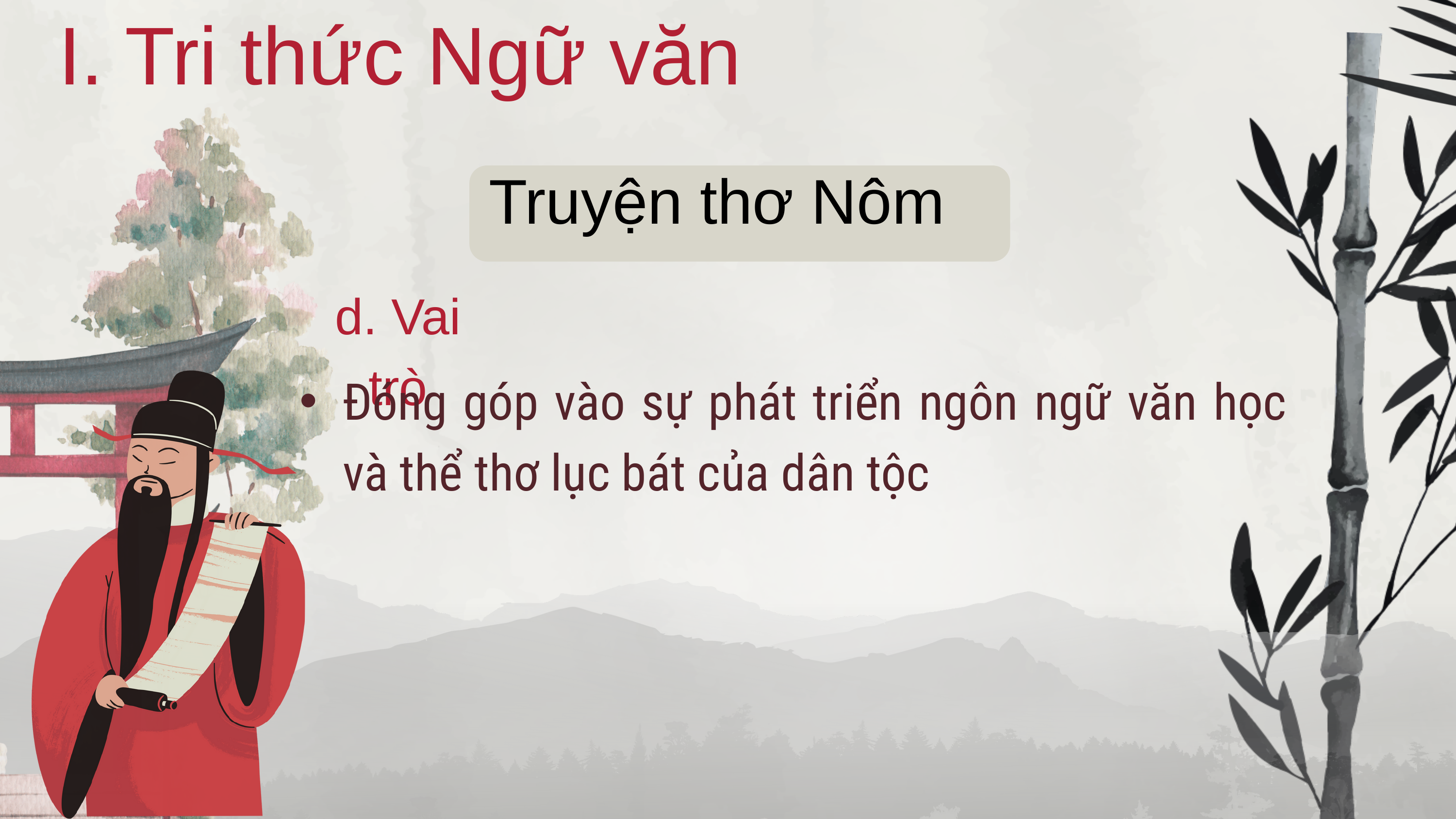

I. Tri thức Ngữ văn

Truyện thơ Nôm

d. Vai trò
Đóng góp vào sự phát triển ngôn ngữ văn học và thể thơ lục bát của dân tộc